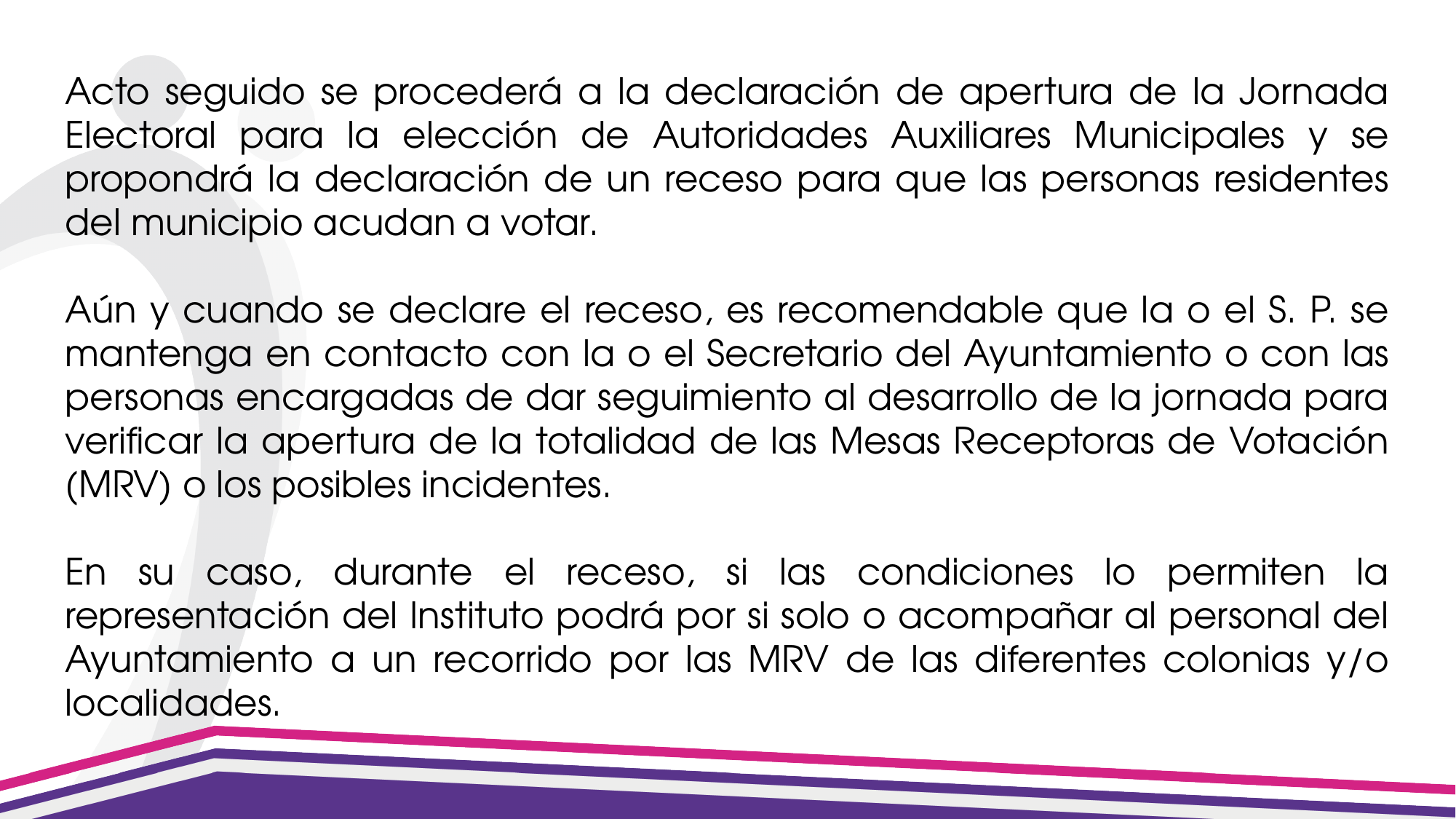

Acto seguido se procederá a la declaración de apertura de la Jornada Electoral para la elección de Autoridades Auxiliares Municipales y se propondrá la declaración de un receso para que las personas residentes del municipio acudan a votar.

Aún y cuando se declare el receso, es recomendable que la o el S. P. se mantenga en contacto con la o el Secretario del Ayuntamiento o con las personas encargadas de dar seguimiento al desarrollo de la jornada para verificar la apertura de la totalidad de las Mesas Receptoras de Votación (MRV) o los posibles incidentes.

En su caso, durante el receso, si las condiciones lo permiten la representación del Instituto podrá por si solo o acompañar al personal del Ayuntamiento a un recorrido por las MRV de las diferentes colonias y/o localidades.